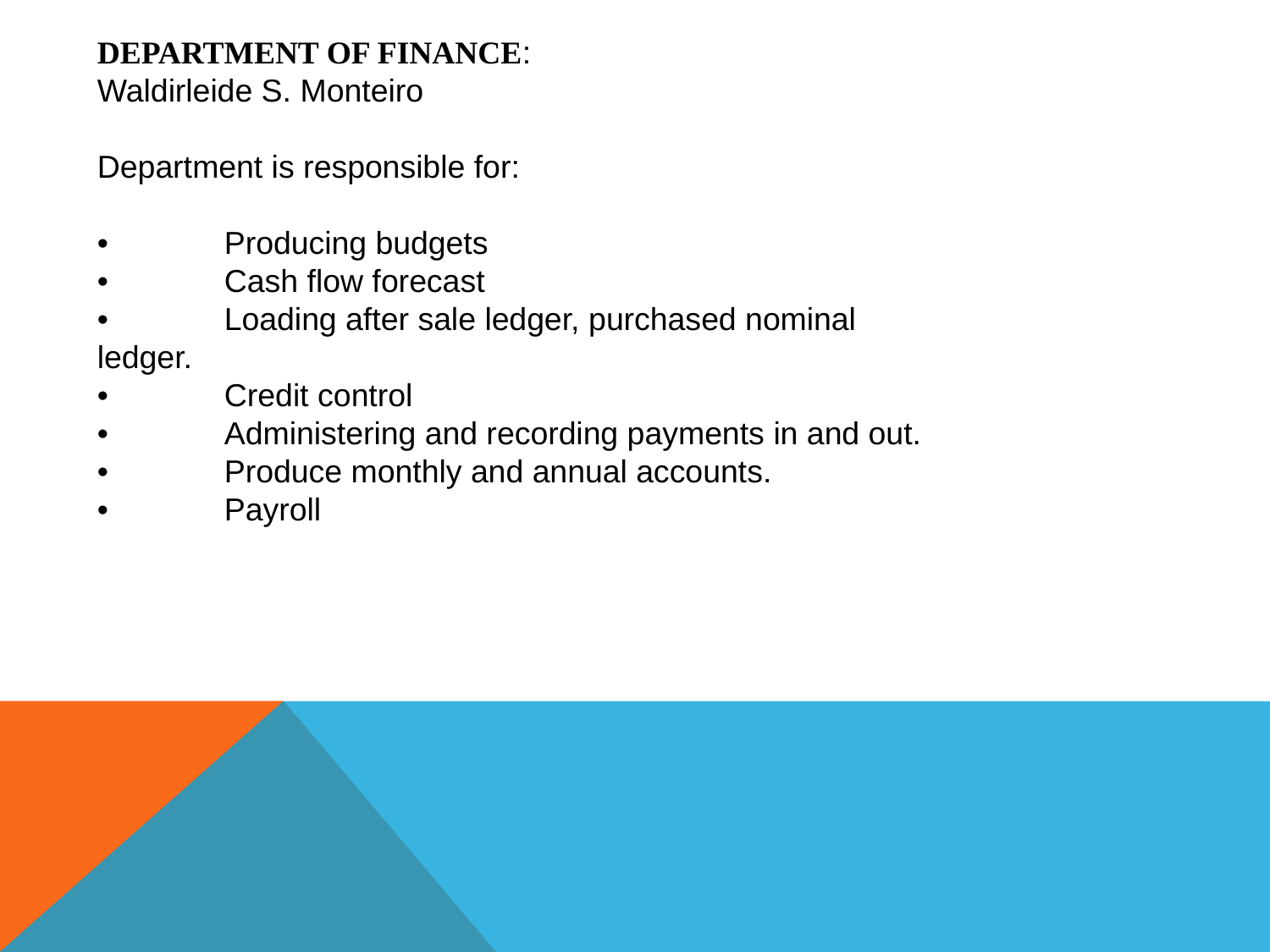

DEPARTMENT OF FINANCE:
Waldirleide S. Monteiro

Department is responsible for:

•	Producing budgets
•	Cash flow forecast
•	Loading after sale ledger, purchased nominal ledger.
•	Credit control
•	Administering and recording payments in and out.
•	Produce monthly and annual accounts.
•	Payroll